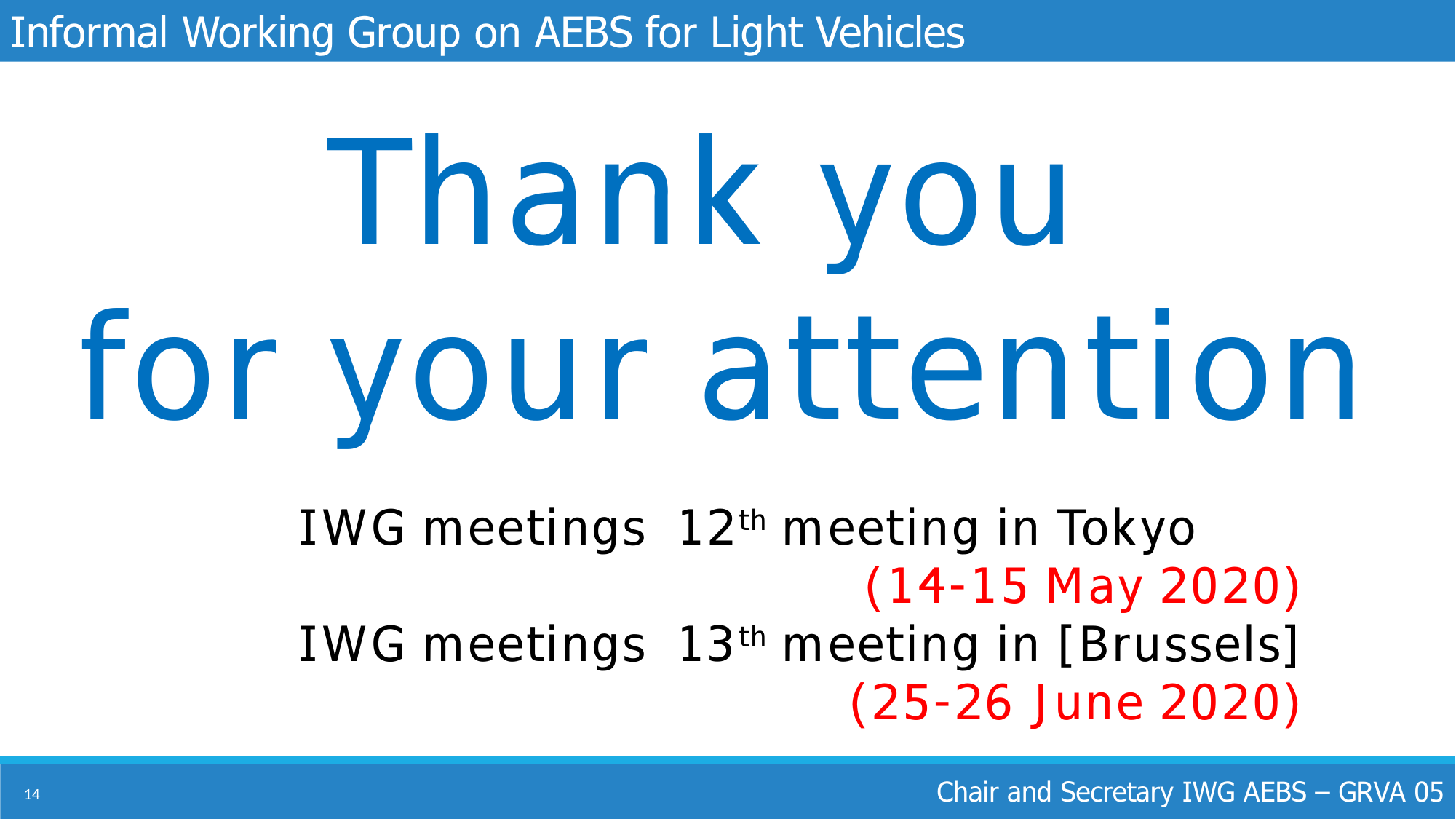

Informal Working Group on AEBS for Light Vehicles
Thank you
for your attention
IWG meetings  12th meeting in Tokyo
 (14-15 May 2020)
IWG meetings  13th meeting in [Brussels]
 (25-26 June 2020)
Chair and Secretary IWG AEBS – GRVA 05
14